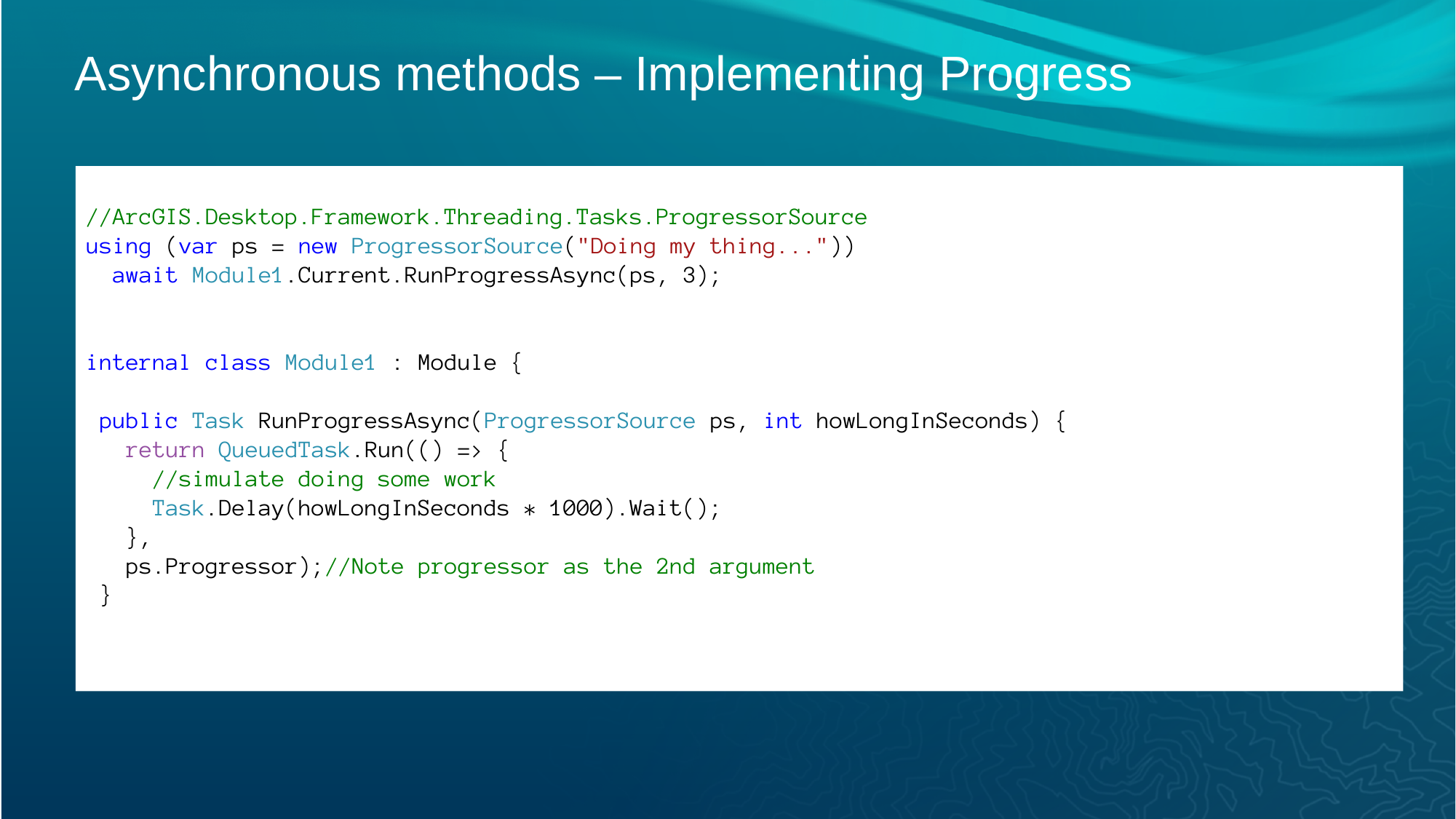

# Asynchronous methods – Implementing Progress

//ArcGIS.Desktop.Framework.Threading.Tasks.ProgressorSource
using (var ps = new ProgressorSource("Doing my thing..."))
  await Module1.Current.RunProgressAsync(ps, 3);

internal class Module1 : Module {

 public Task RunProgressAsync(ProgressorSource ps, int howLongInSeconds) {
   return QueuedTask.Run(() => {
     //simulate doing some work
     Task.Delay(howLongInSeconds * 1000).Wait();
   },
   ps.Progressor);//Note progressor as the 2nd argument
 }